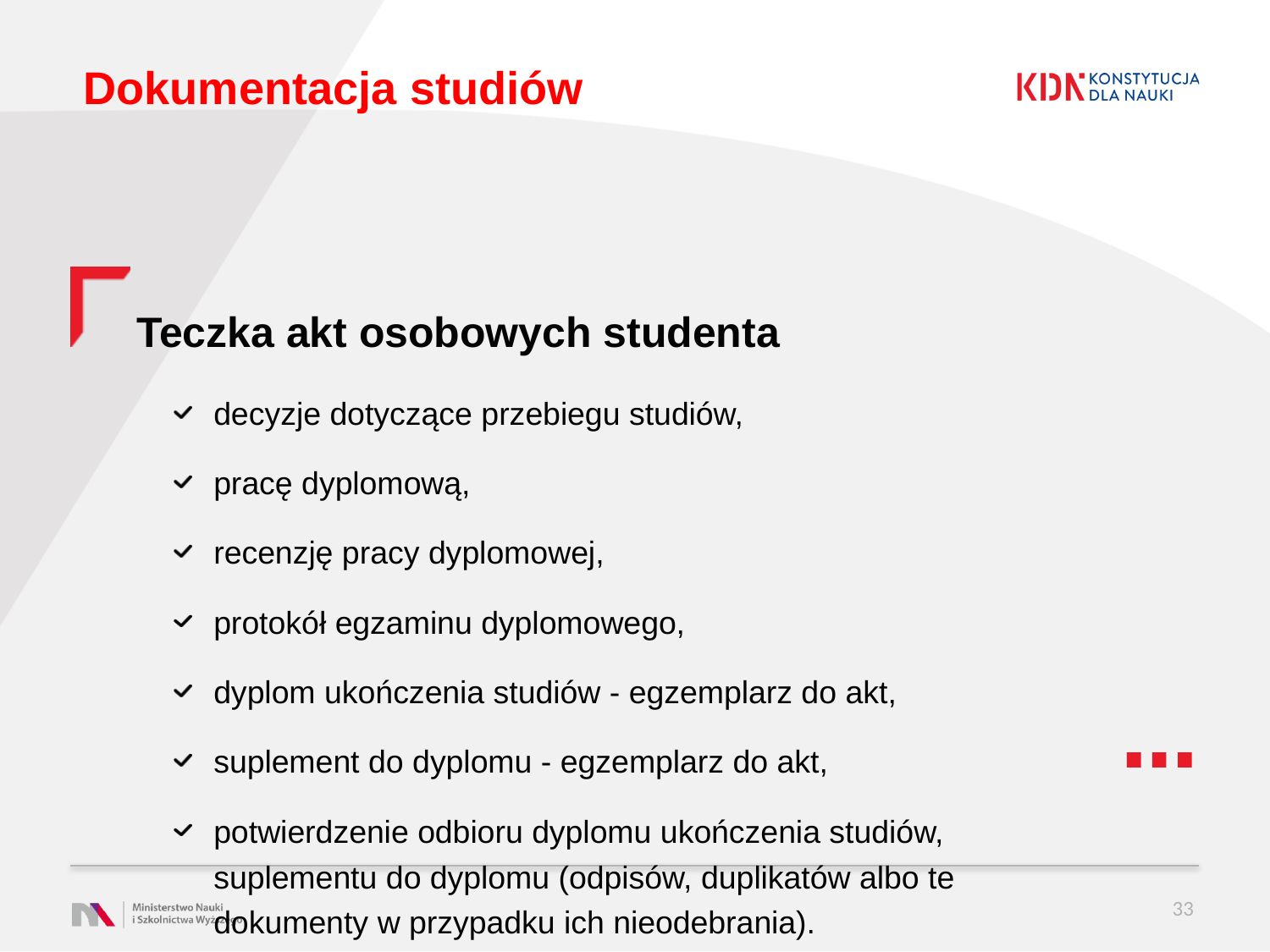

# Dokumentacja studiów
Teczka akt osobowych studenta
decyzje dotyczące przebiegu studiów,
pracę dyplomową,
recenzję pracy dyplomowej,
protokół egzaminu dyplomowego,
dyplom ukończenia studiów - egzemplarz do akt,
suplement do dyplomu - egzemplarz do akt,
potwierdzenie odbioru dyplomu ukończenia studiów, suplementu do dyplomu (odpisów, duplikatów albo te dokumenty w przypadku ich nieodebrania).

33